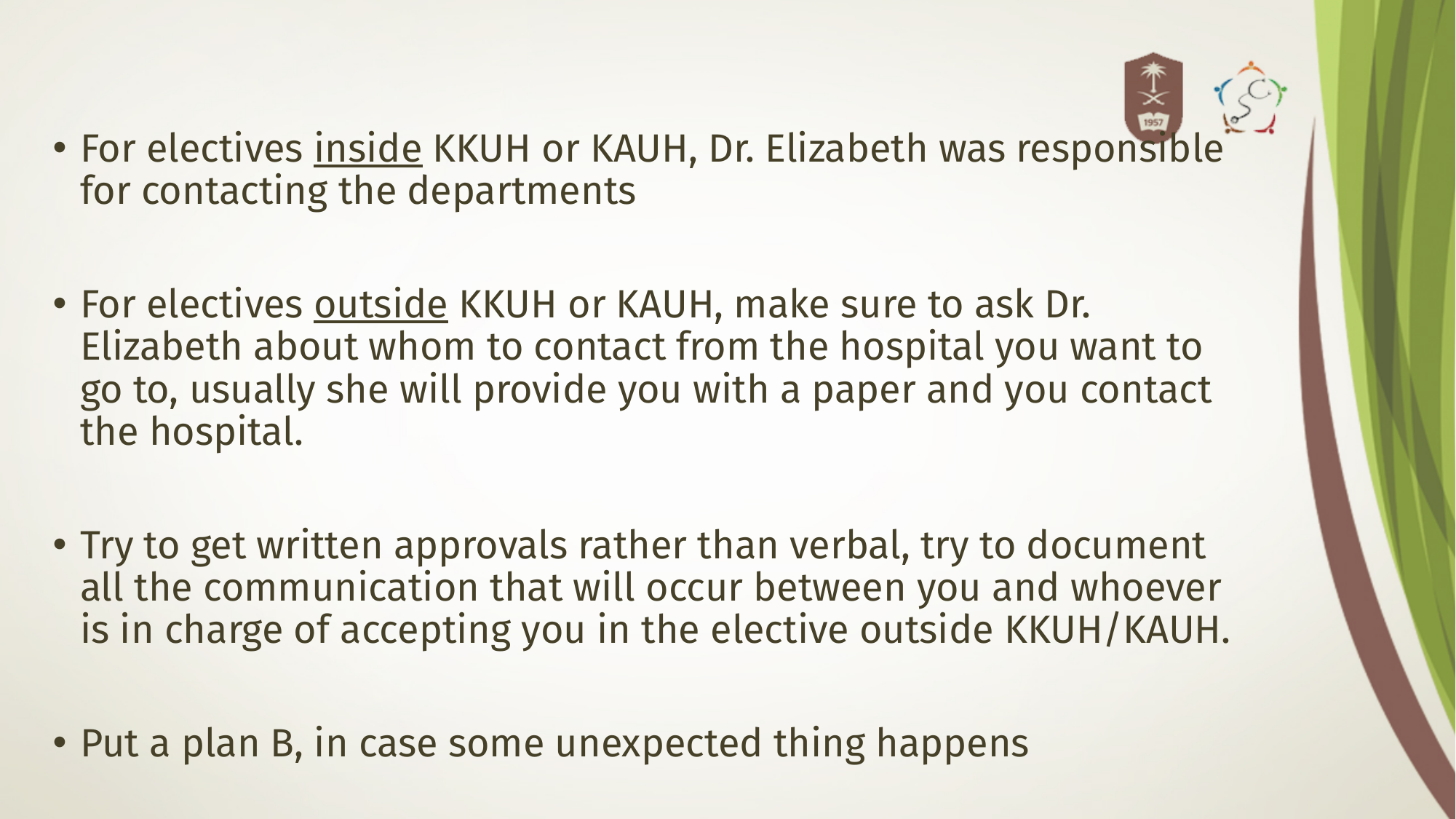

For electives inside KKUH or KAUH, Dr. Elizabeth was responsible for contacting the departments

For electives outside KKUH or KAUH, make sure to ask Dr. Elizabeth about whom to contact from the hospital you want to go to, usually she will provide you with a paper and you contact the hospital.

Try to get written approvals rather than verbal, try to document all the communication that will occur between you and whoever is in charge of accepting you in the elective outside KKUH/KAUH.

Put a plan B, in case some unexpected thing happens